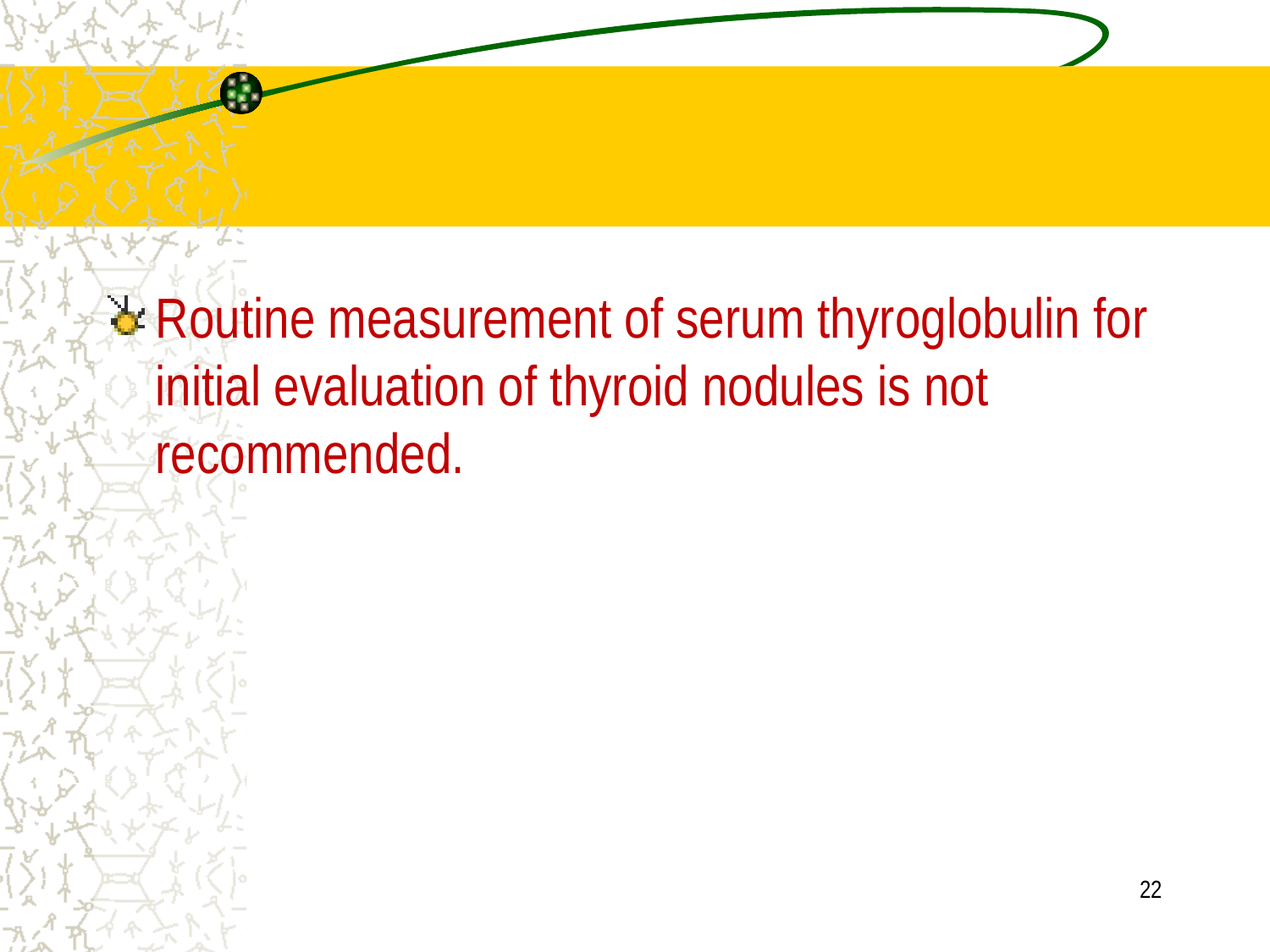

#
Routine measurement of serum thyroglobulin for initial evaluation of thyroid nodules is not recommended.

22